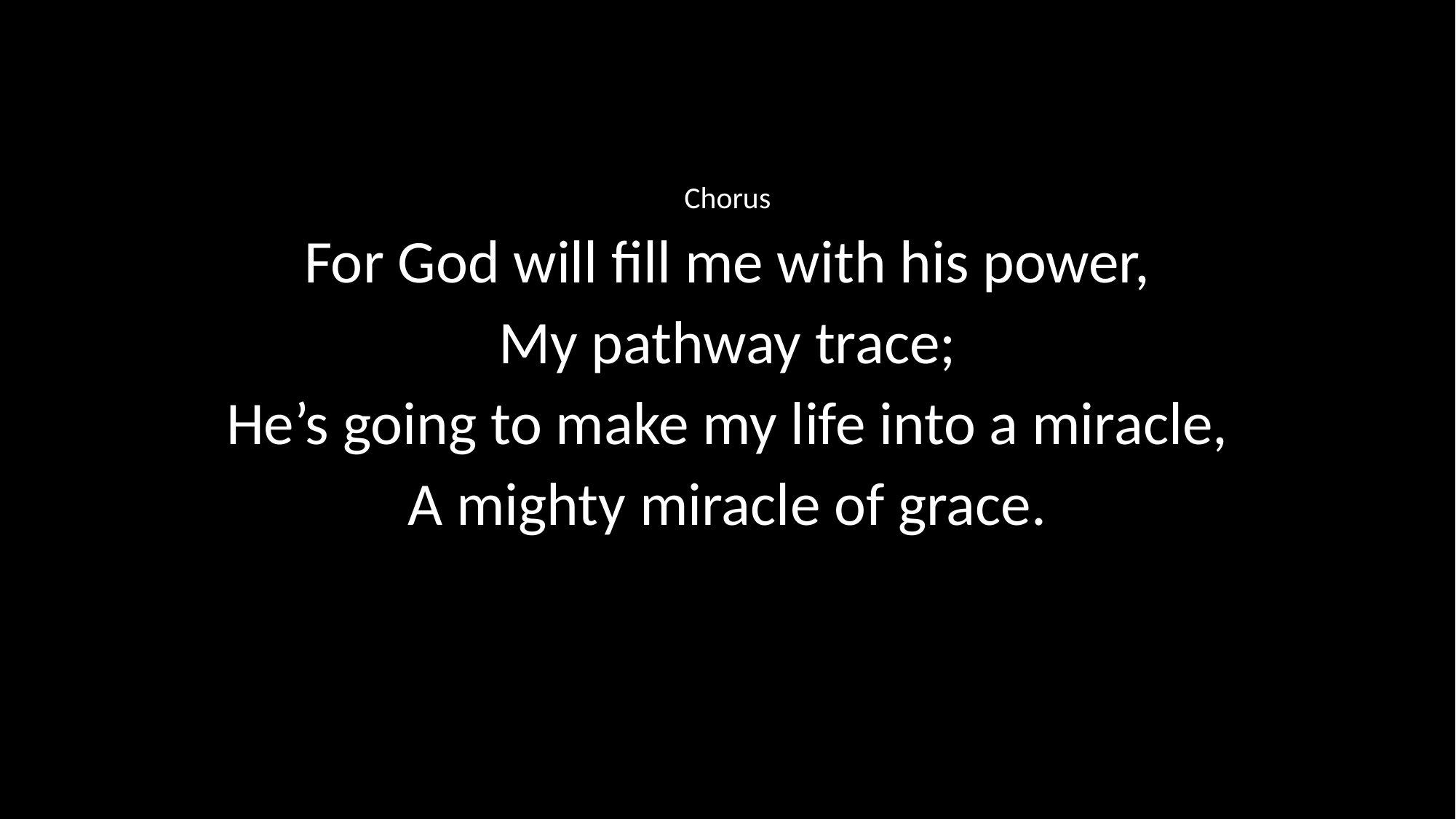

Chorus
For God will fill me with his power,
My pathway trace;
He’s going to make my life into a miracle,
A mighty miracle of grace.